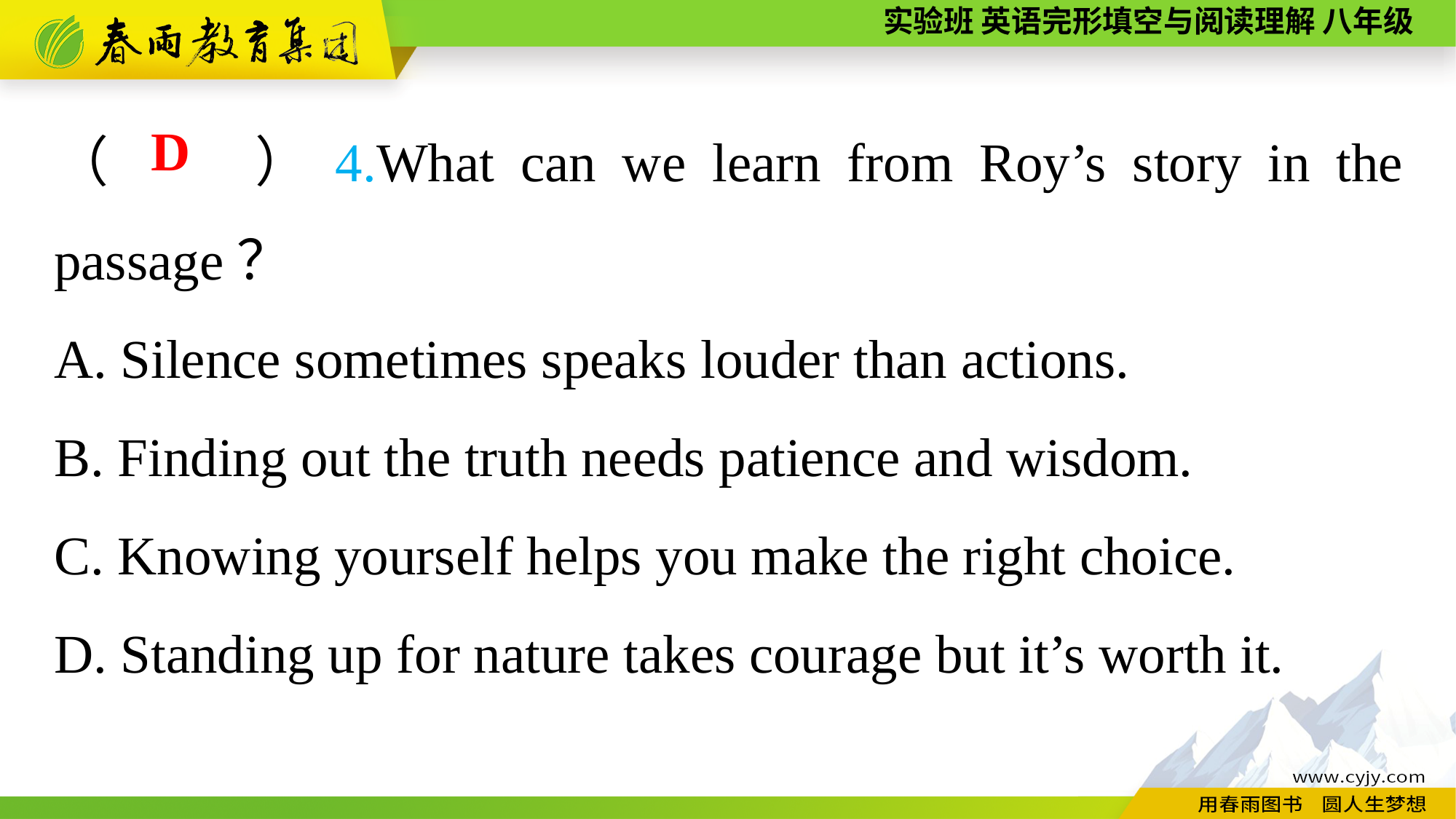

（　　）4.What can we learn from Roy’s story in the passage？
A. Silence sometimes speaks louder than actions.
B. Finding out the truth needs patience and wisdom.
C. Knowing yourself helps you make the right choice.
D. Standing up for nature takes courage but it’s worth it.
D